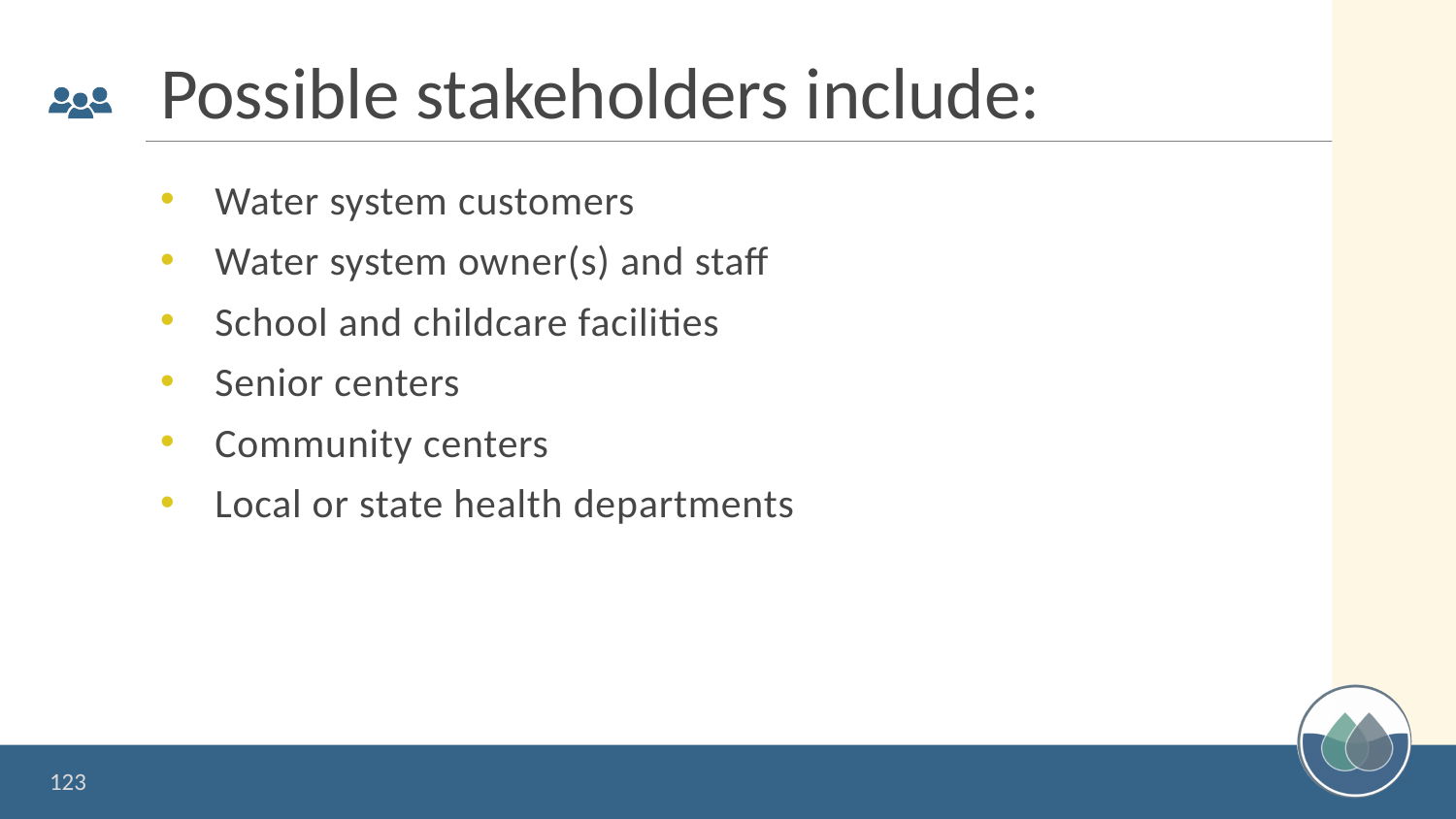

# Possible stakeholders include:

Water system customers
Water system owner(s) and staff
School and childcare facilities
Senior centers
Community centers
Local or state health departments

123